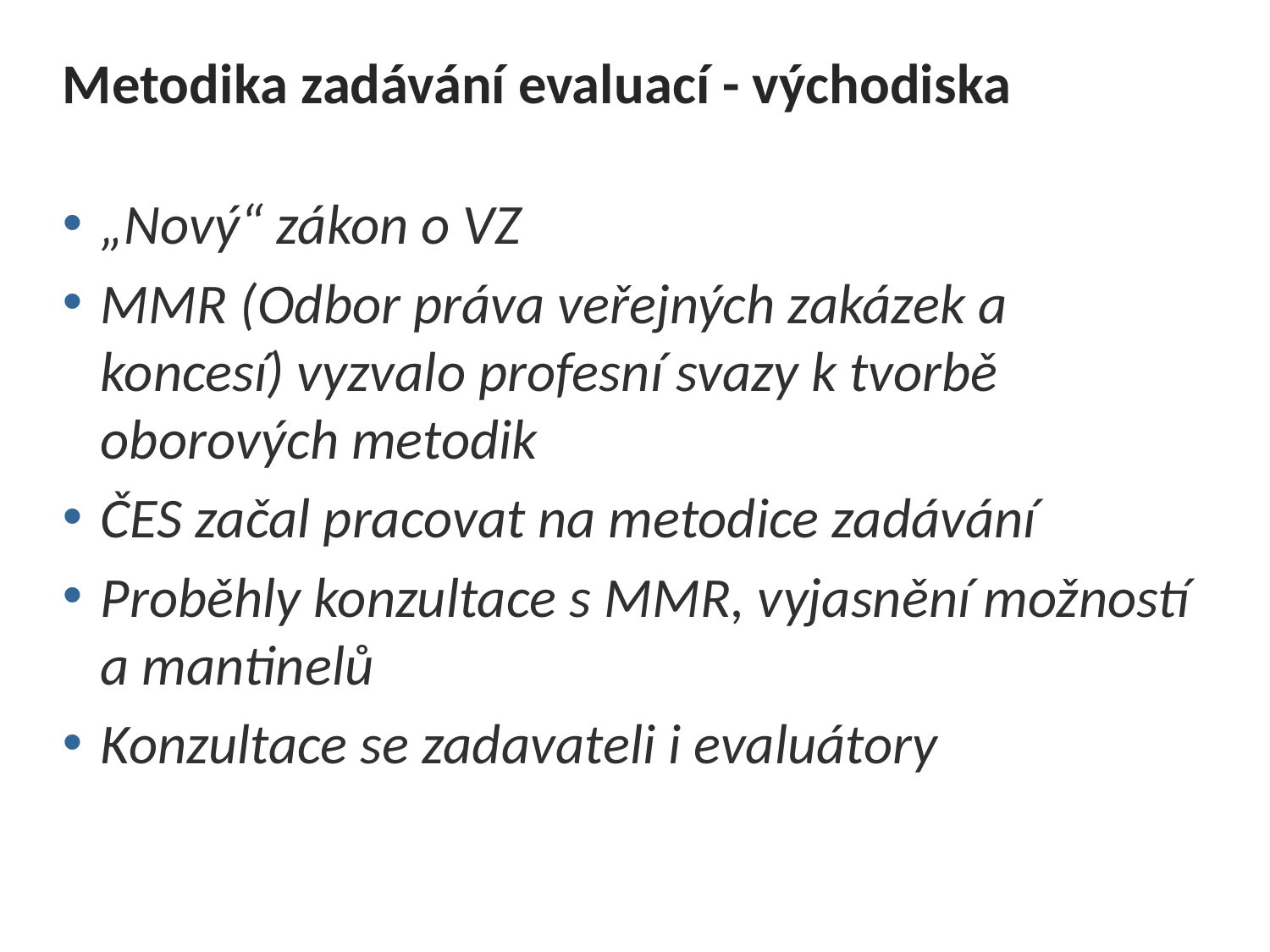

# Metodika zadávání evaluací - východiska
„Nový“ zákon o VZ
MMR (Odbor práva veřejných zakázek a koncesí) vyzvalo profesní svazy k tvorbě oborových metodik
ČES začal pracovat na metodice zadávání
Proběhly konzultace s MMR, vyjasnění možností a mantinelů
Konzultace se zadavateli i evaluátory